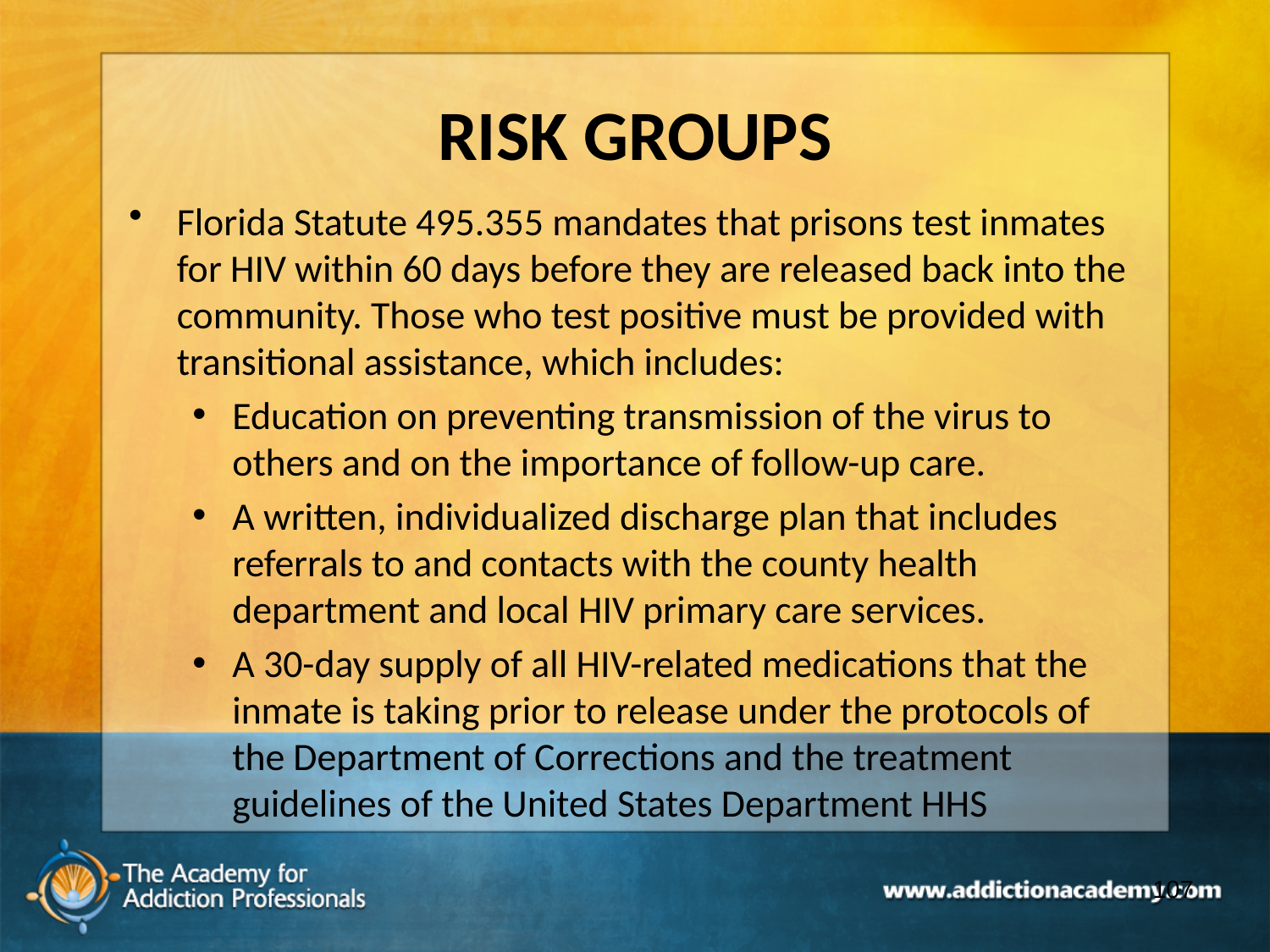

# RISK GROUPS
Florida Statute 495.355 mandates that prisons test inmates for HIV within 60 days before they are released back into the community. Those who test positive must be provided with transitional assistance, which includes:
Education on preventing transmission of the virus to others and on the importance of follow-up care.
A written, individualized discharge plan that includes referrals to and contacts with the county health department and local HIV primary care services.
A 30-day supply of all HIV-related medications that the inmate is taking prior to release under the protocols of the Department of Corrections and the treatment guidelines of the United States Department HHS
107